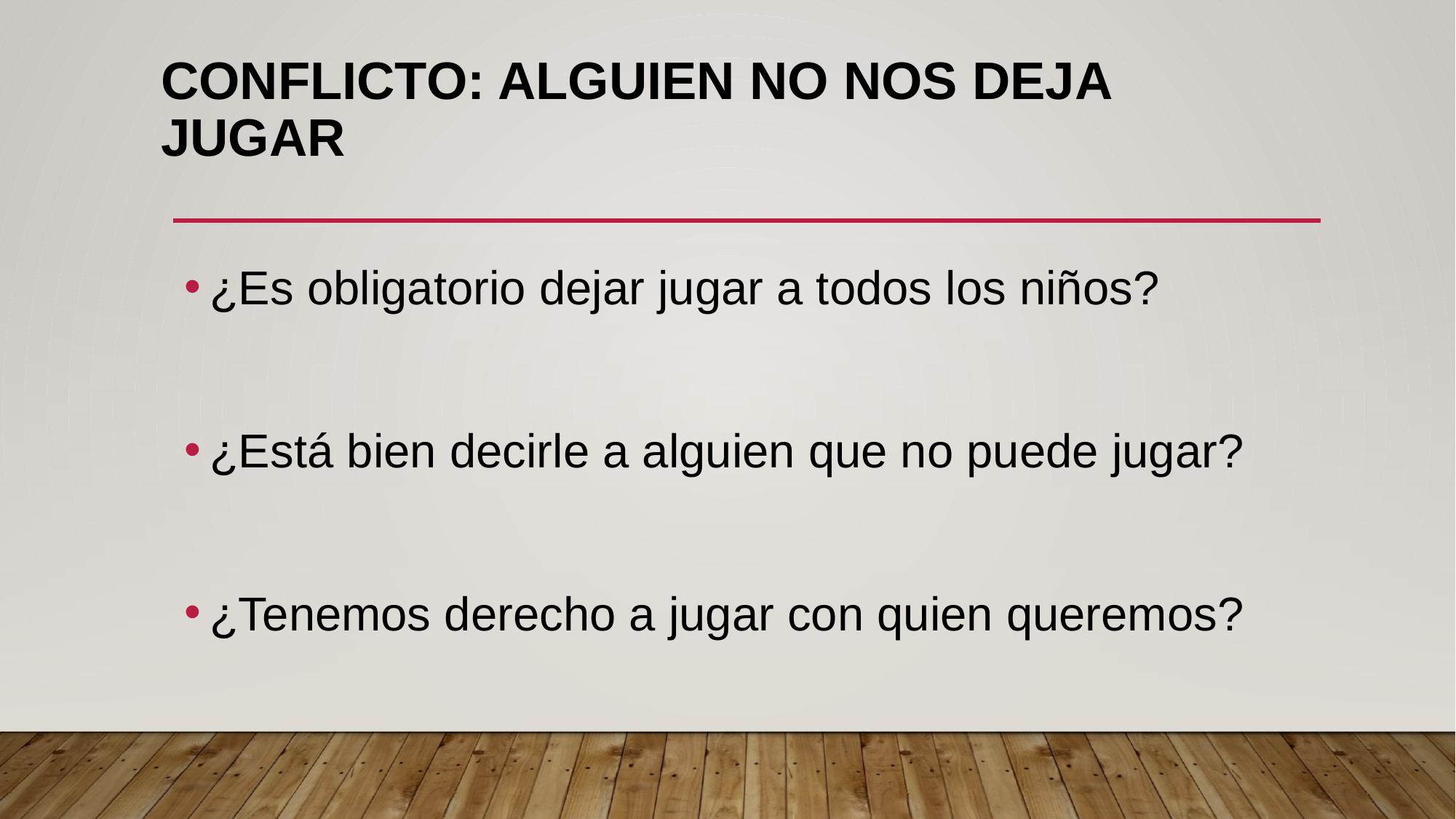

# Conflicto: alguien no nos deja jugar
¿Es obligatorio dejar jugar a todos los niños?

¿Está bien decirle a alguien que no puede jugar?

¿Tenemos derecho a jugar con quien queremos?